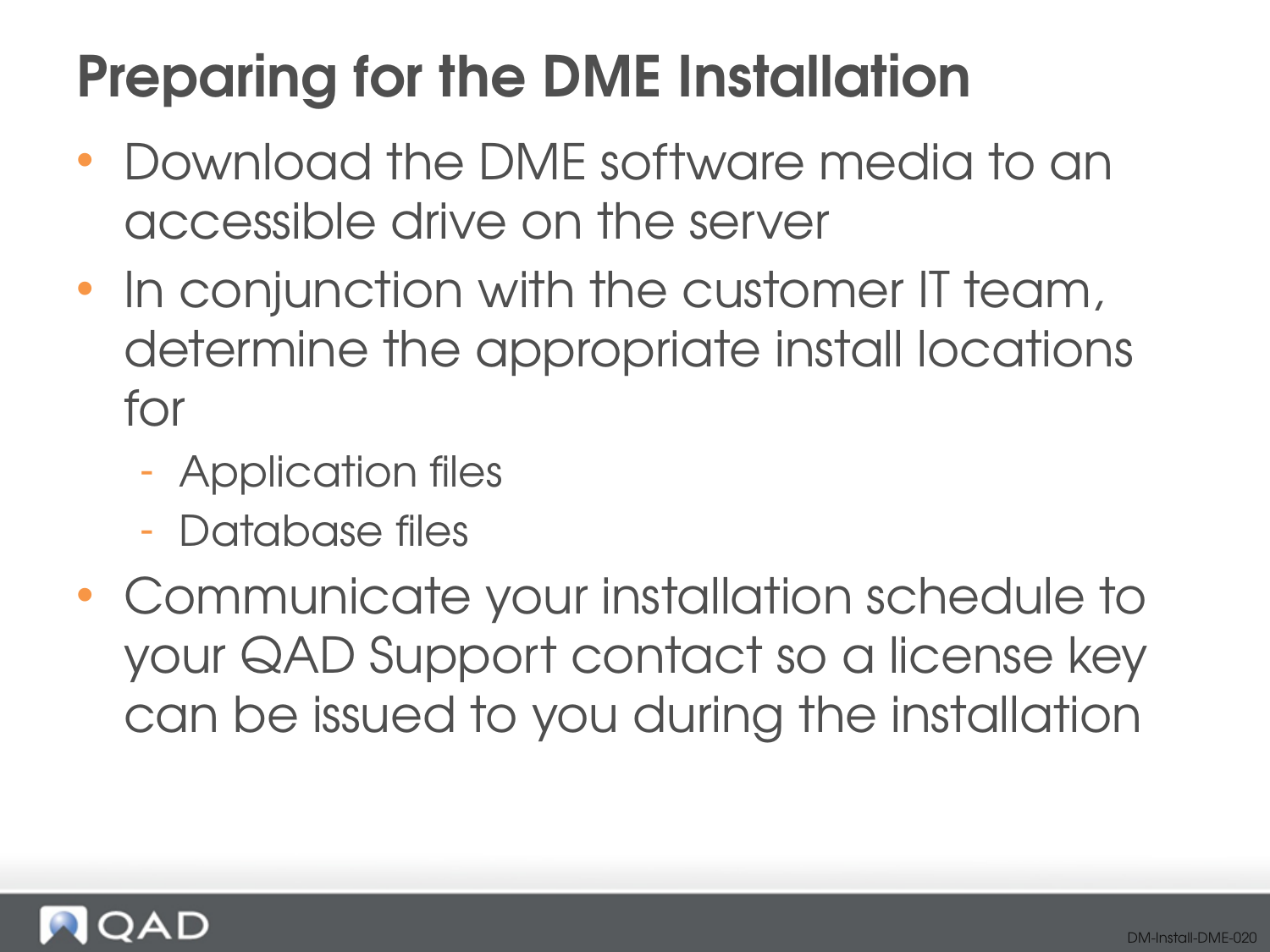

# Preparing for the DME Installation
Download the DME software media to an accessible drive on the server
In conjunction with the customer IT team, determine the appropriate install locations for
Application files
Database files
Communicate your installation schedule to your QAD Support contact so a license key can be issued to you during the installation

DM-Install-DME-020